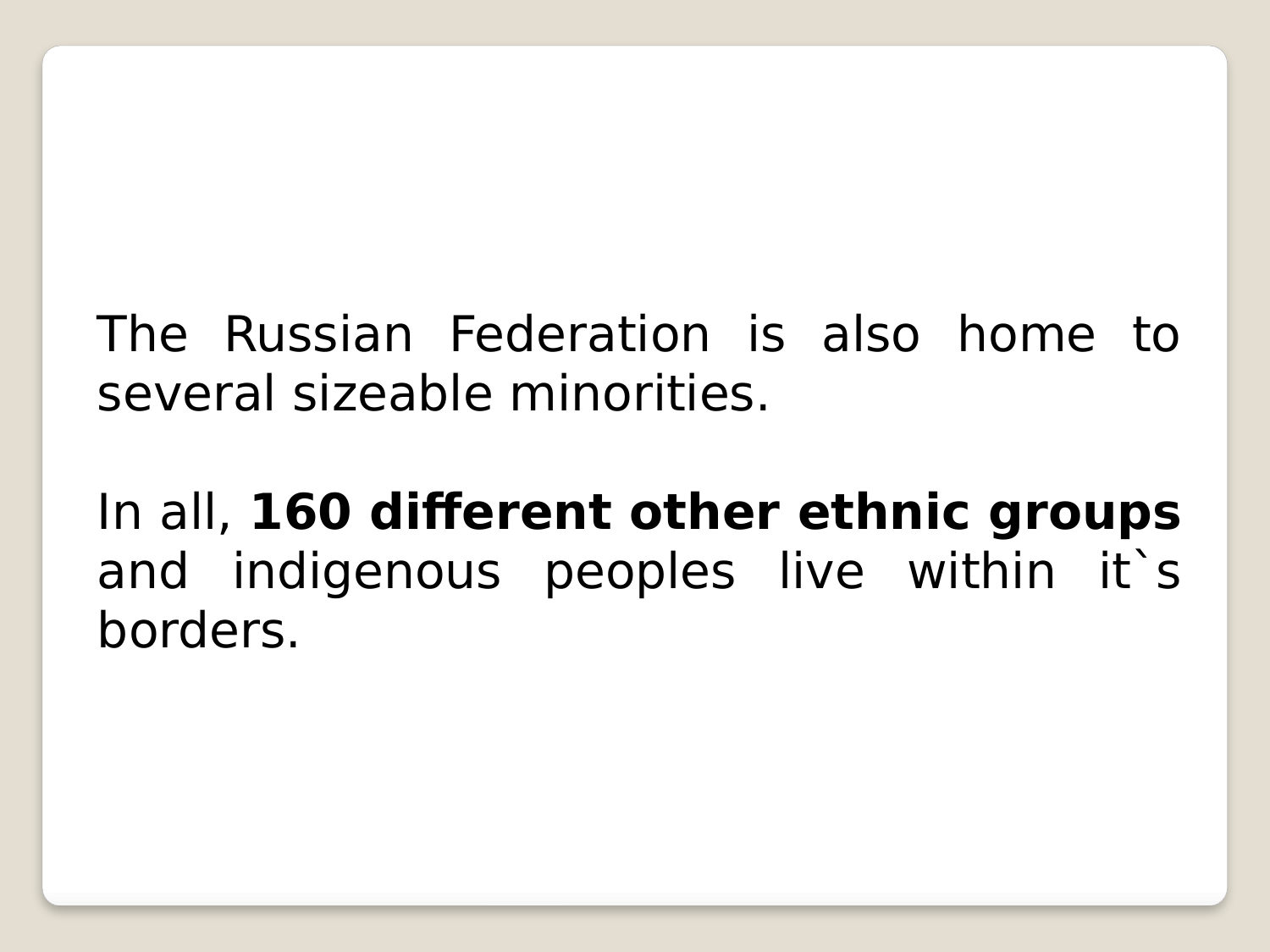

The Russian Federation is also home to several sizeable minorities.

In all, 160 different other ethnic groups and indigenous peoples live within it`s borders.